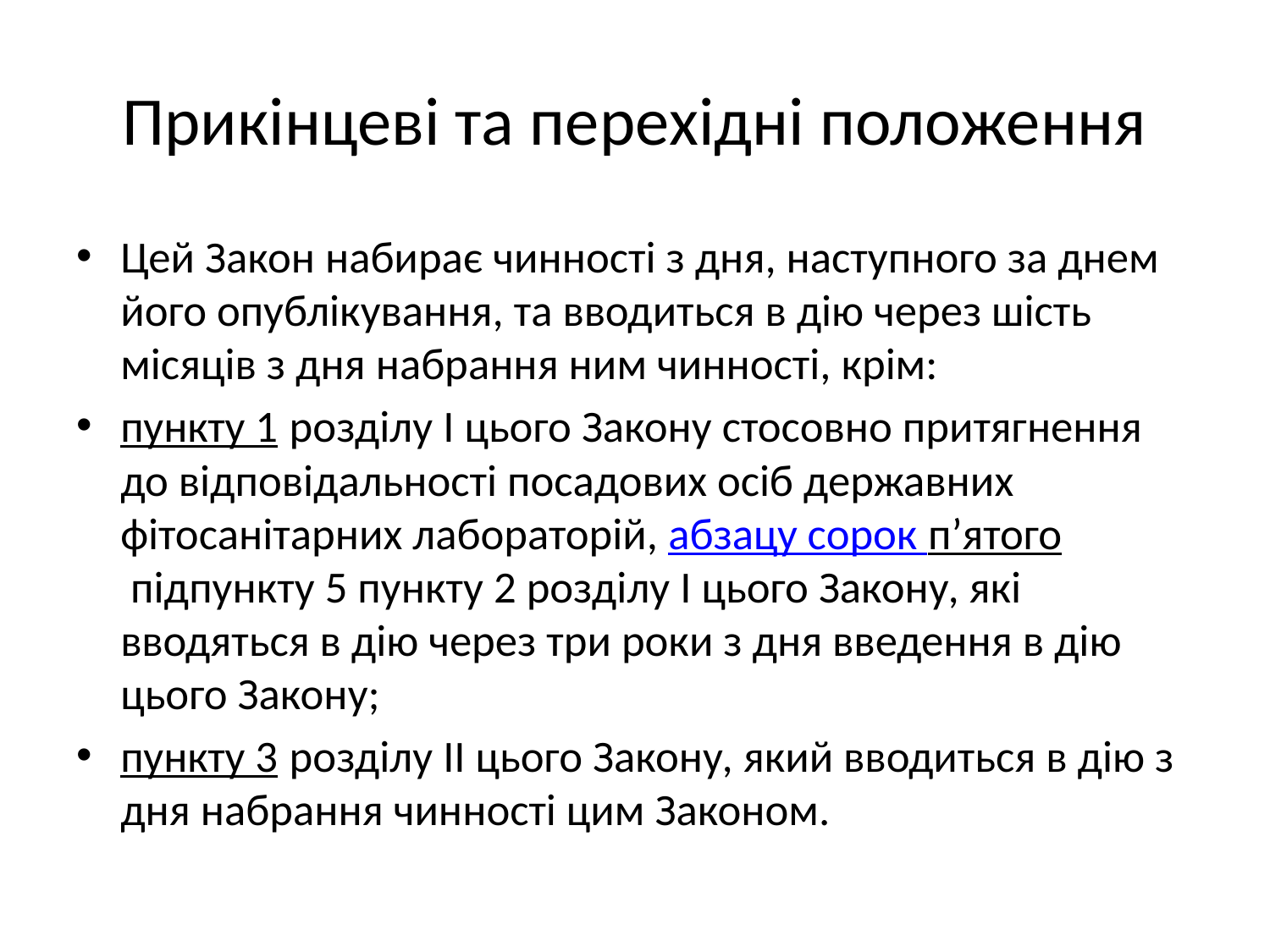

# Прикінцеві та перехідні положення
Цей Закон набирає чинності з дня, наступного за днем його опублікування, та вводиться в дію через шість місяців з дня набрання ним чинності, крім:
пункту 1 розділу I цього Закону стосовно притягнення до відповідальності посадових осіб державних фітосанітарних лабораторій, абзацу сорок п’ятого підпункту 5 пункту 2 розділу I цього Закону, які вводяться в дію через три роки з дня введення в дію цього Закону;
пункту 3 розділу II цього Закону, який вводиться в дію з дня набрання чинності цим Законом.